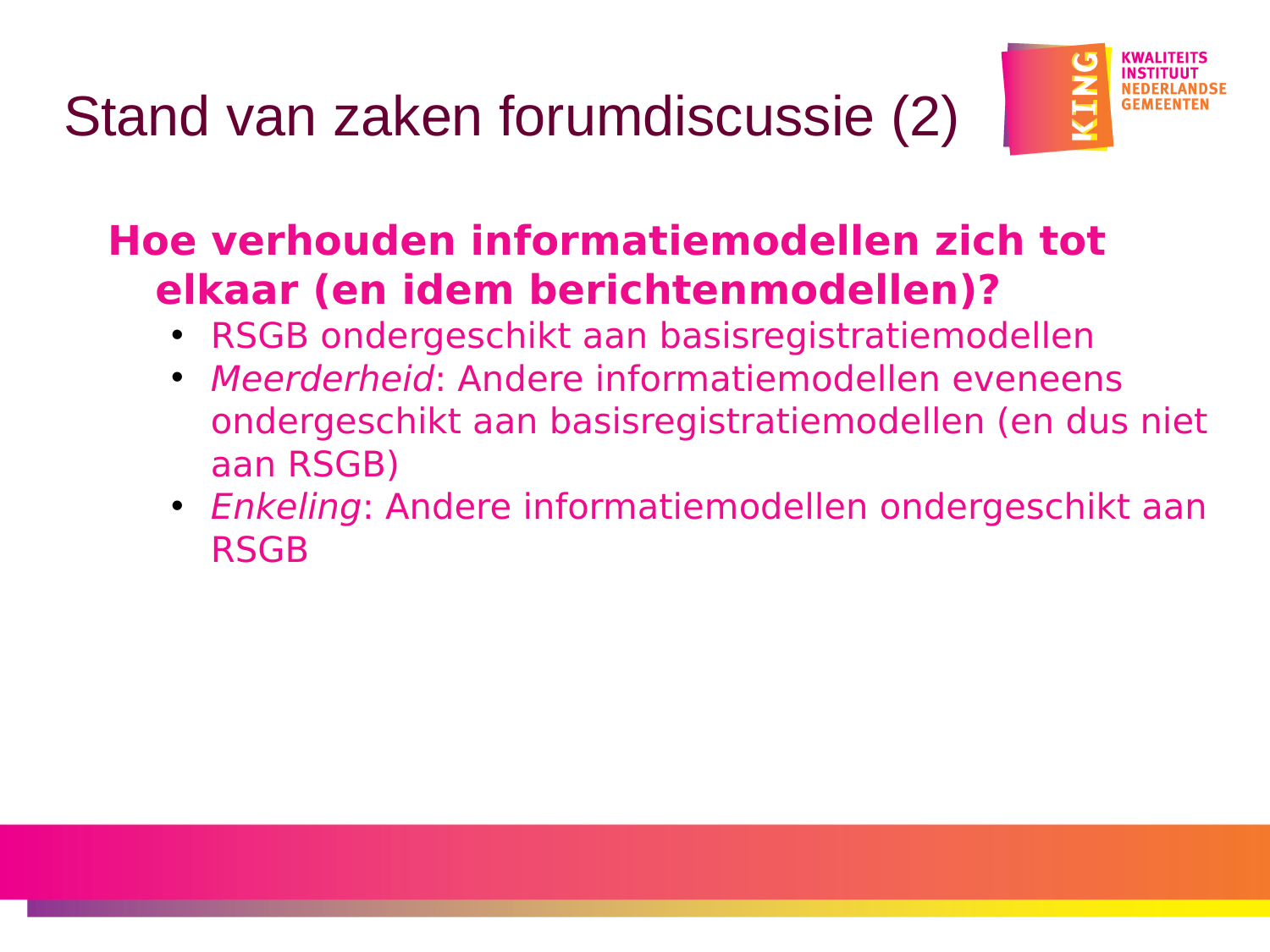

# Stand van zaken forumdiscussie (2)
Hoe verhouden informatiemodellen zich tot elkaar (en idem berichtenmodellen)?
RSGB ondergeschikt aan basisregistratiemodellen
Meerderheid: Andere informatiemodellen eveneens ondergeschikt aan basisregistratiemodellen (en dus niet aan RSGB)
Enkeling: Andere informatiemodellen ondergeschikt aan RSGB